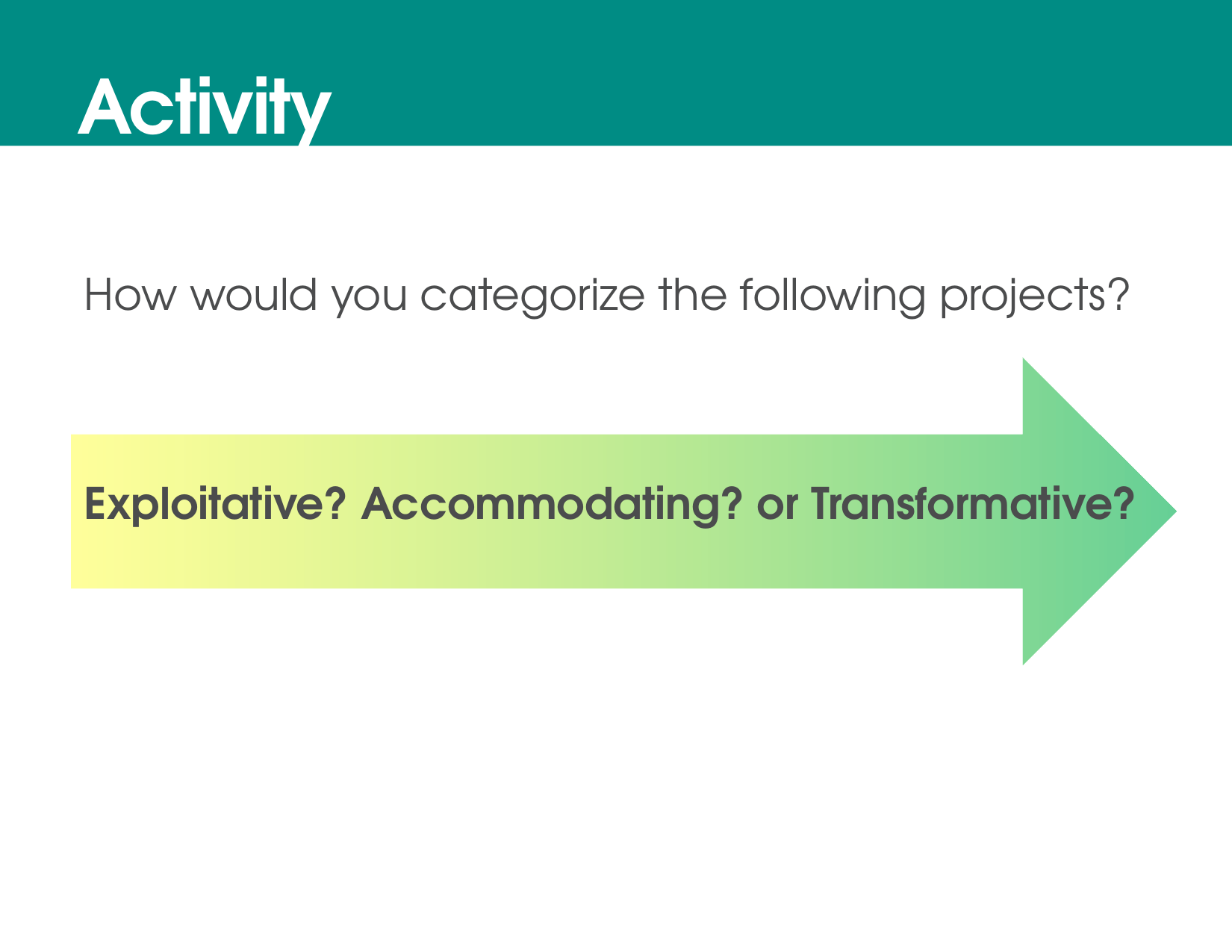

Activity
How would you categorize the following projects?

Exploitative? Accommodating? or Transformative?